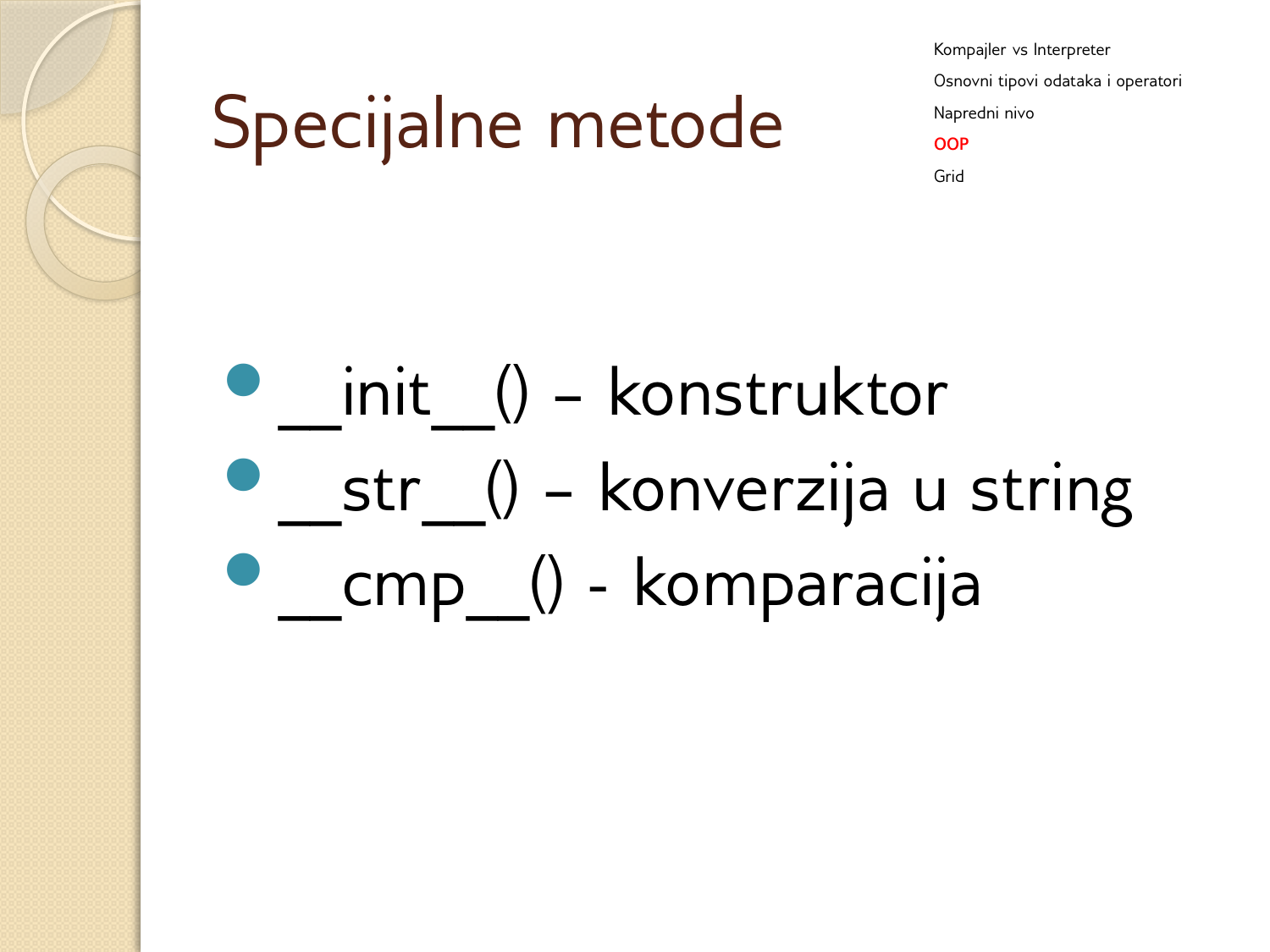

Kompajler vs Interpreter
Osnovni tipovi odataka i operatori
Napredni nivo
OOP
Grid
# Specijalne metode
__init__() – konstruktor
__str__() – konverzija u string
__cmp__() - komparacija